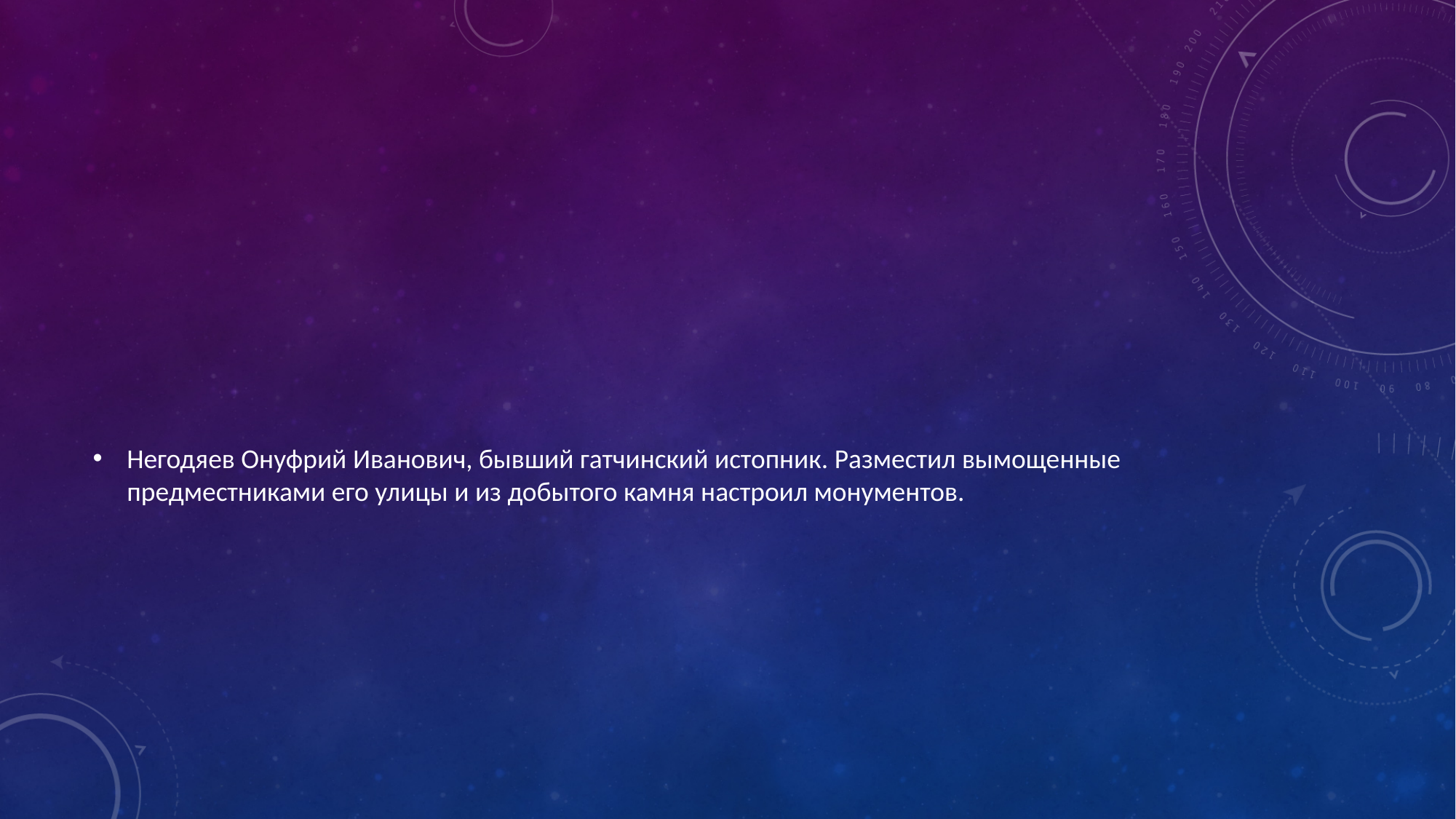

#
Негодяев Онуфрий Иванович, бывший гатчинский истопник. Разместил вымощенные предместниками его улицы и из добытого камня настроил монументов.